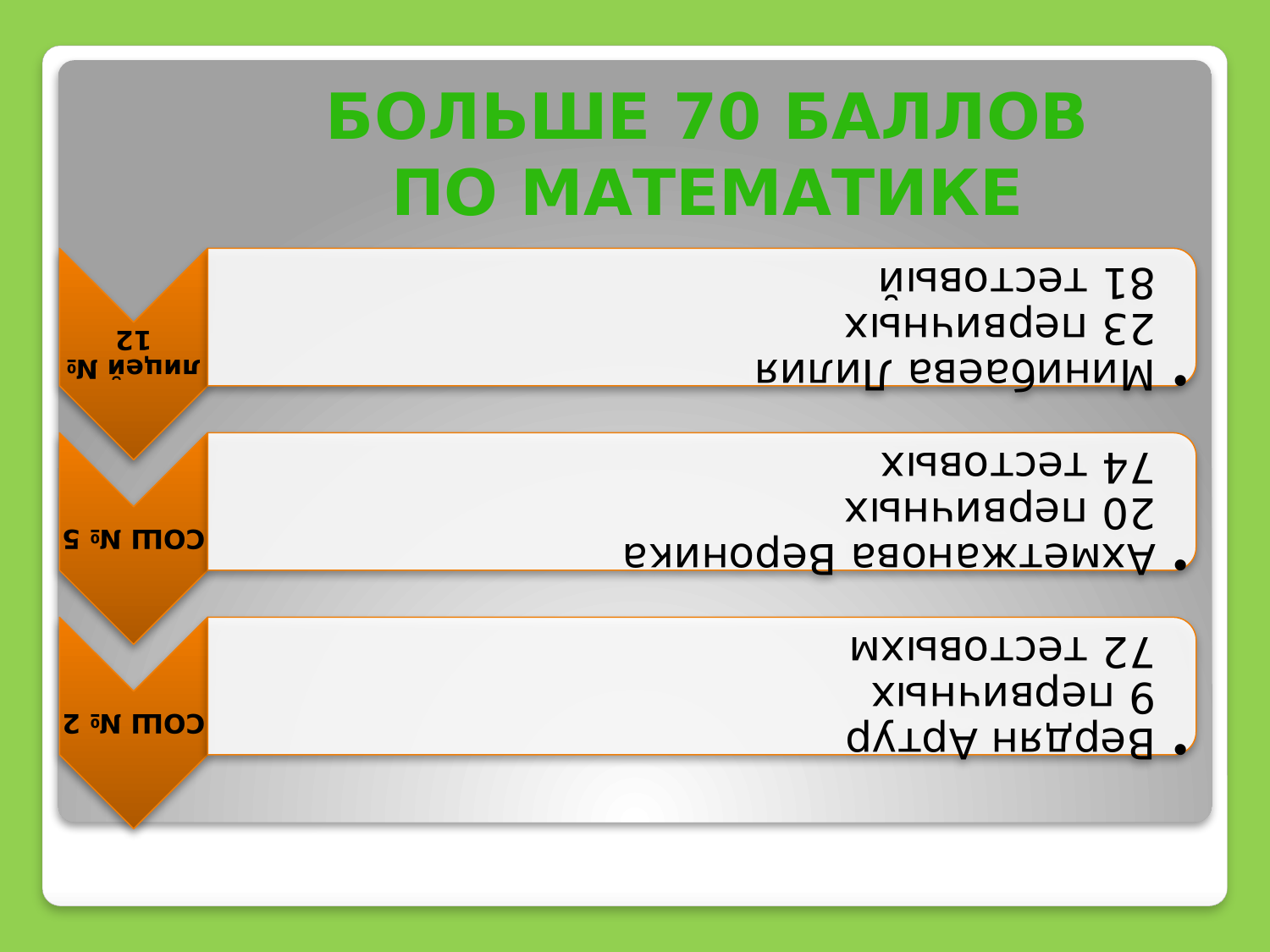

Больше 70 баллов
 по математике
лицей № 12
Минибаева Лилия
23 первичных
81 тестовый
СОШ № 5
Ахметжанова Вероника
20 первичных
74 тестовых
СОШ № 2
Вердян Артур
9 первичных
72 тестовыхм
#